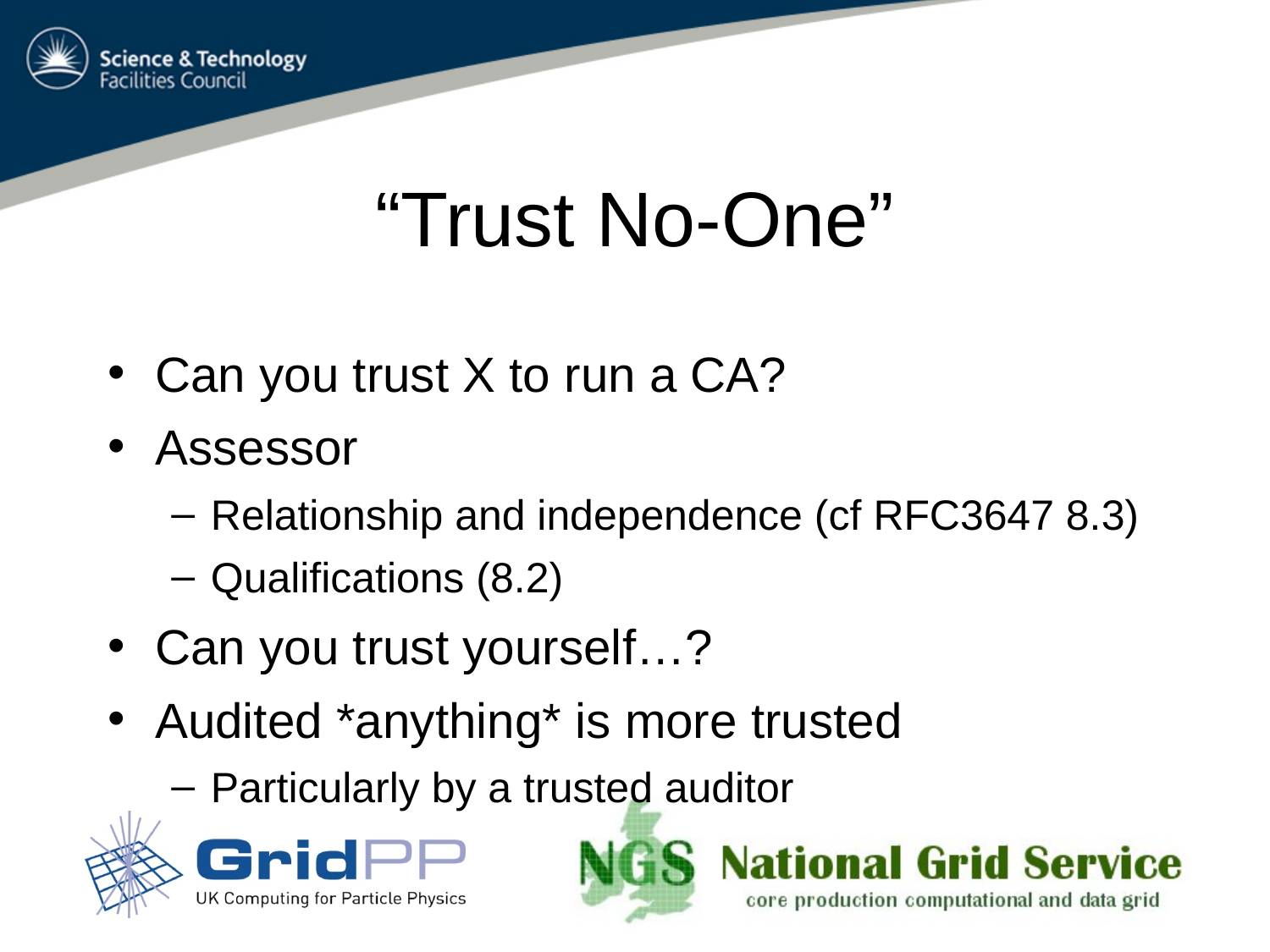

# “Trust No-One”
Can you trust X to run a CA?
Assessor
Relationship and independence (cf RFC3647 8.3)
Qualifications (8.2)
Can you trust yourself…?
Audited *anything* is more trusted
Particularly by a trusted auditor